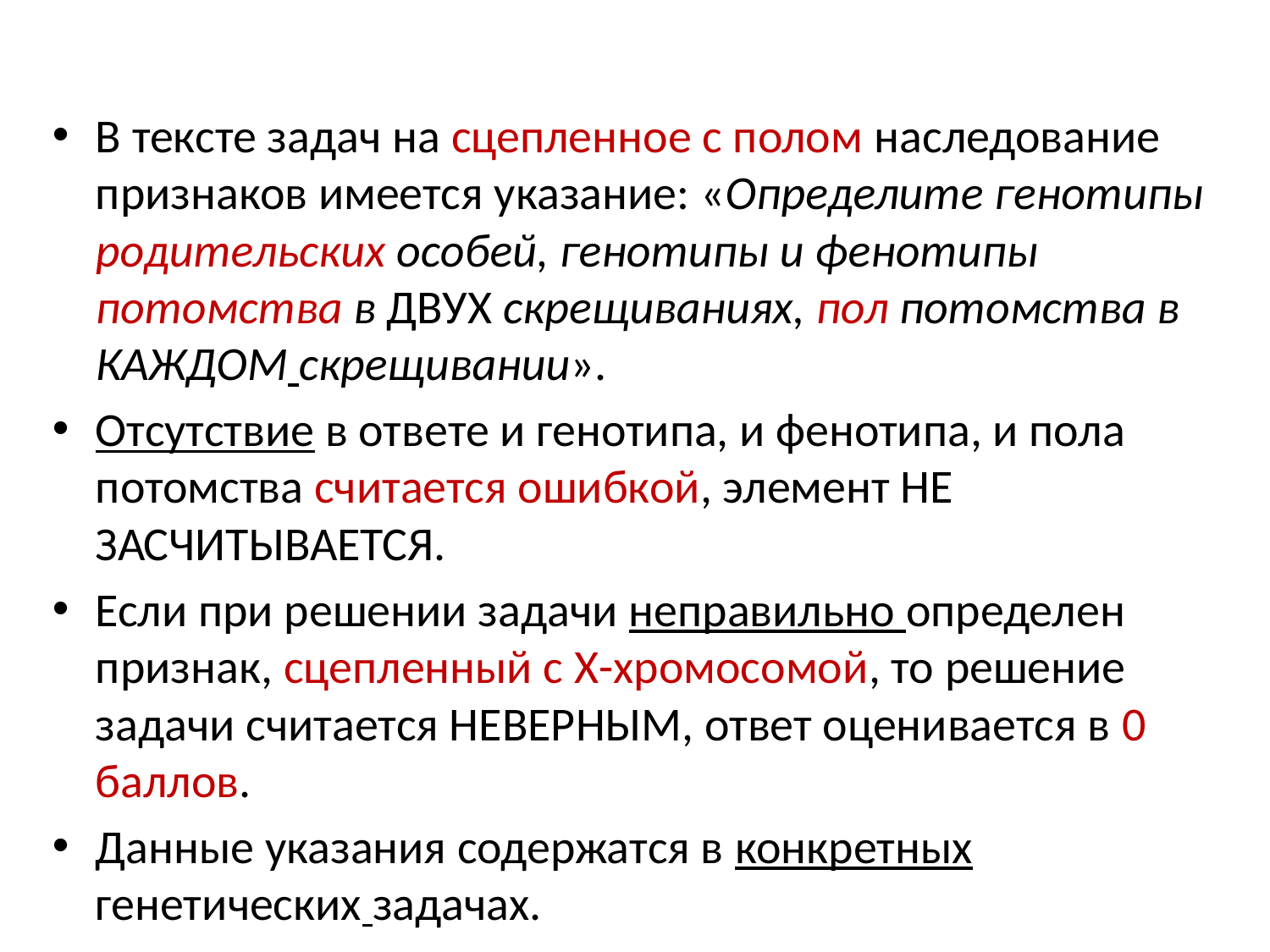

#
В тексте задач на сцепленное с полом наследование признаков имеется указание: «Определите генотипы родительских особей, генотипы и фенотипы потомства в ДВУХ скрещиваниях, пол потомства в КАЖДОМ скрещивании».
Отсутствие в ответе и генотипа, и фенотипа, и пола потомства считается ошибкой, элемент НЕ ЗАСЧИТЫВАЕТСЯ.
Если при решении задачи неправильно определен признак, сцепленный с Х-хромосомой, то решение задачи считается НЕВЕРНЫМ, ответ оценивается в 0 баллов.
Данные указания содержатся в конкретных генетических задачах.